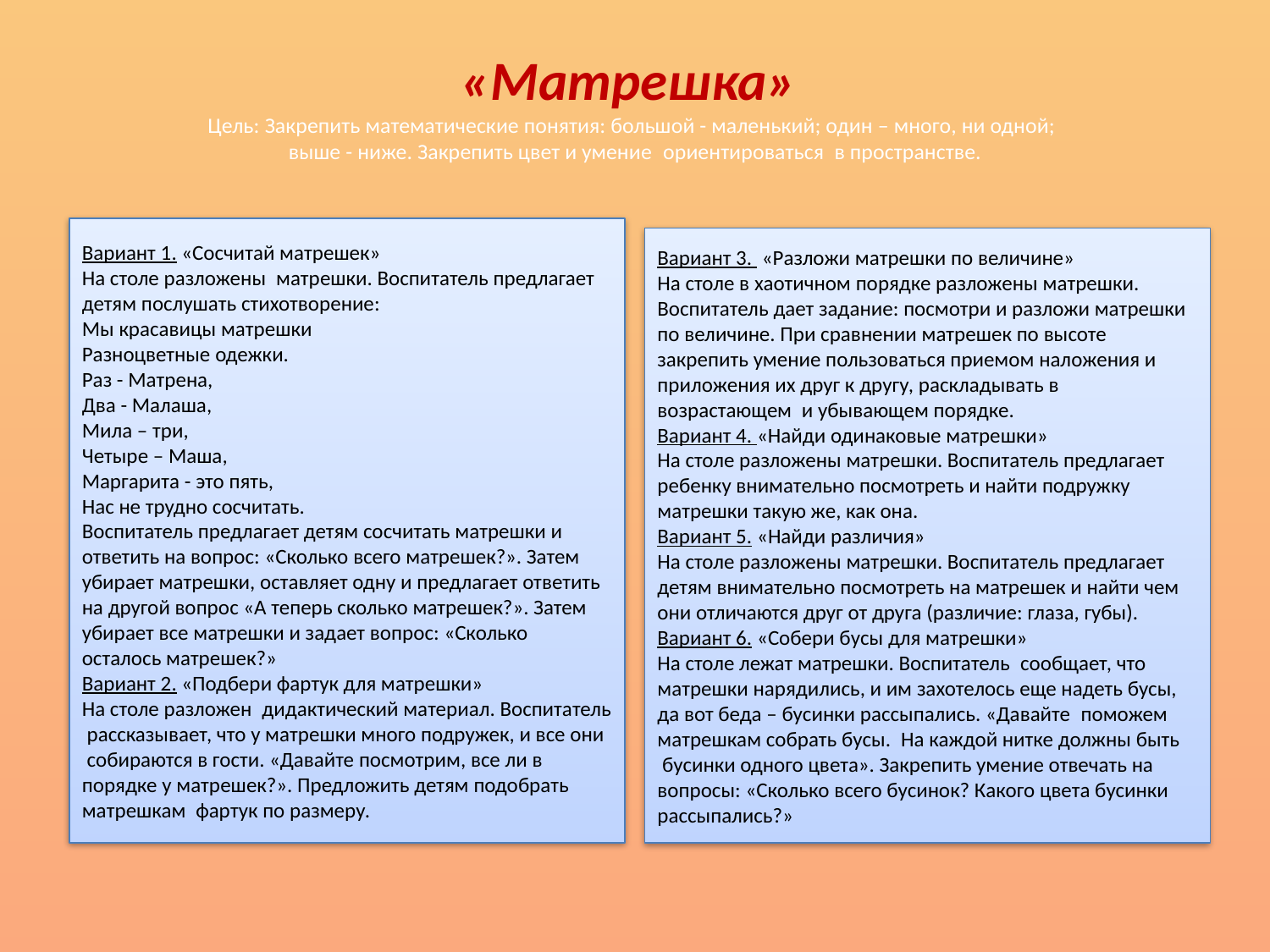

# «Матрешка» Цель: Закрепить математические понятия: большой - маленький; один – много, ни одной; выше - ниже. Закрепить цвет и умение  ориентироваться  в пространстве.
Вариант 1. «Сосчитай матрешек»
На столе разложены  матрешки. Воспитатель предлагает детям послушать стихотворение:
Мы красавицы матрешки
Разноцветные одежки.
Раз - Матрена,
Два - Малаша,
Мила – три,
Четыре – Маша,
Маргарита - это пять,
Нас не трудно сосчитать.
Воспитатель предлагает детям сосчитать матрешки и ответить на вопрос: «Сколько всего матрешек?». Затем убирает матрешки, оставляет одну и предлагает ответить на другой вопрос «А теперь сколько матрешек?». Затем убирает все матрешки и задает вопрос: «Сколько осталось матрешек?»
Вариант 2. «Подбери фартук для матрешки»
На столе разложен  дидактический материал. Воспитатель  рассказывает, что у матрешки много подружек, и все они  собираются в гости. «Давайте посмотрим, все ли в порядке у матрешек?». Предложить детям подобрать матрешкам  фартук по размеру.

Вариант 3.  «Разложи матрешки по величине»
На столе в хаотичном порядке разложены матрешки. Воспитатель дает задание: посмотри и разложи матрешки по величине. При сравнении матрешек по высоте закрепить умение пользоваться приемом наложения и приложения их друг к другу, раскладывать в возрастающем  и убывающем порядке.
Вариант 4. «Найди одинаковые матрешки»
На столе разложены матрешки. Воспитатель предлагает ребенку внимательно посмотреть и найти подружку матрешки такую же, как она.
Вариант 5. «Найди различия»
На столе разложены матрешки. Воспитатель предлагает детям внимательно посмотреть на матрешек и найти чем они отличаются друг от друга (различие: глаза, губы).
Вариант 6. «Собери бусы для матрешки»
На столе лежат матрешки. Воспитатель  сообщает, что матрешки нарядились, и им захотелось еще надеть бусы, да вот беда – бусинки рассыпались. «Давайте  поможем матрешкам собрать бусы.  На каждой нитке должны быть  бусинки одного цвета». Закрепить умение отвечать на вопросы: «Сколько всего бусинок? Какого цвета бусинки рассыпались?»